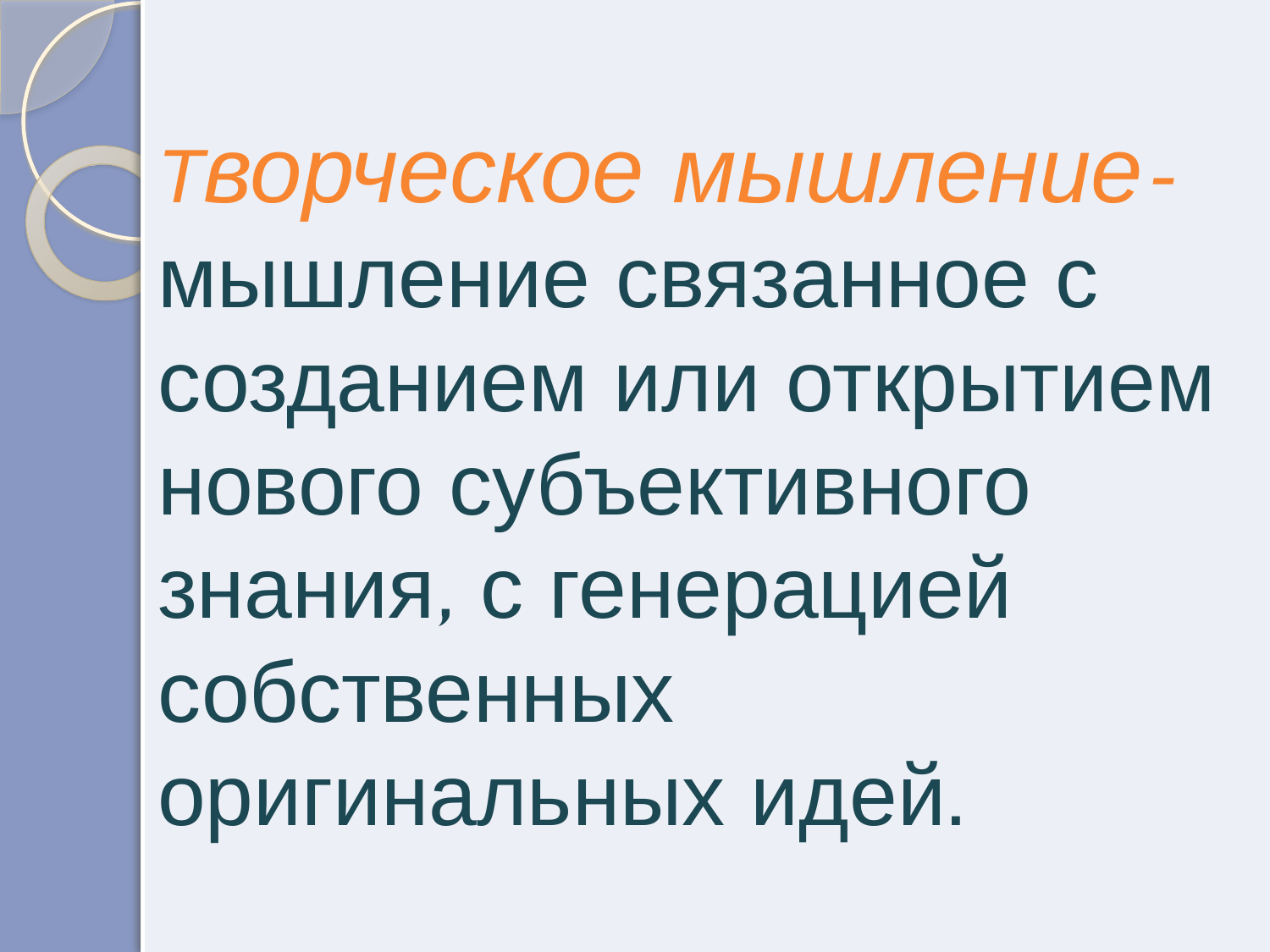

# Творческое мышление- мышление связанное с созданием или открытием нового субъективного знания, с генерацией собственных оригинальных идей.